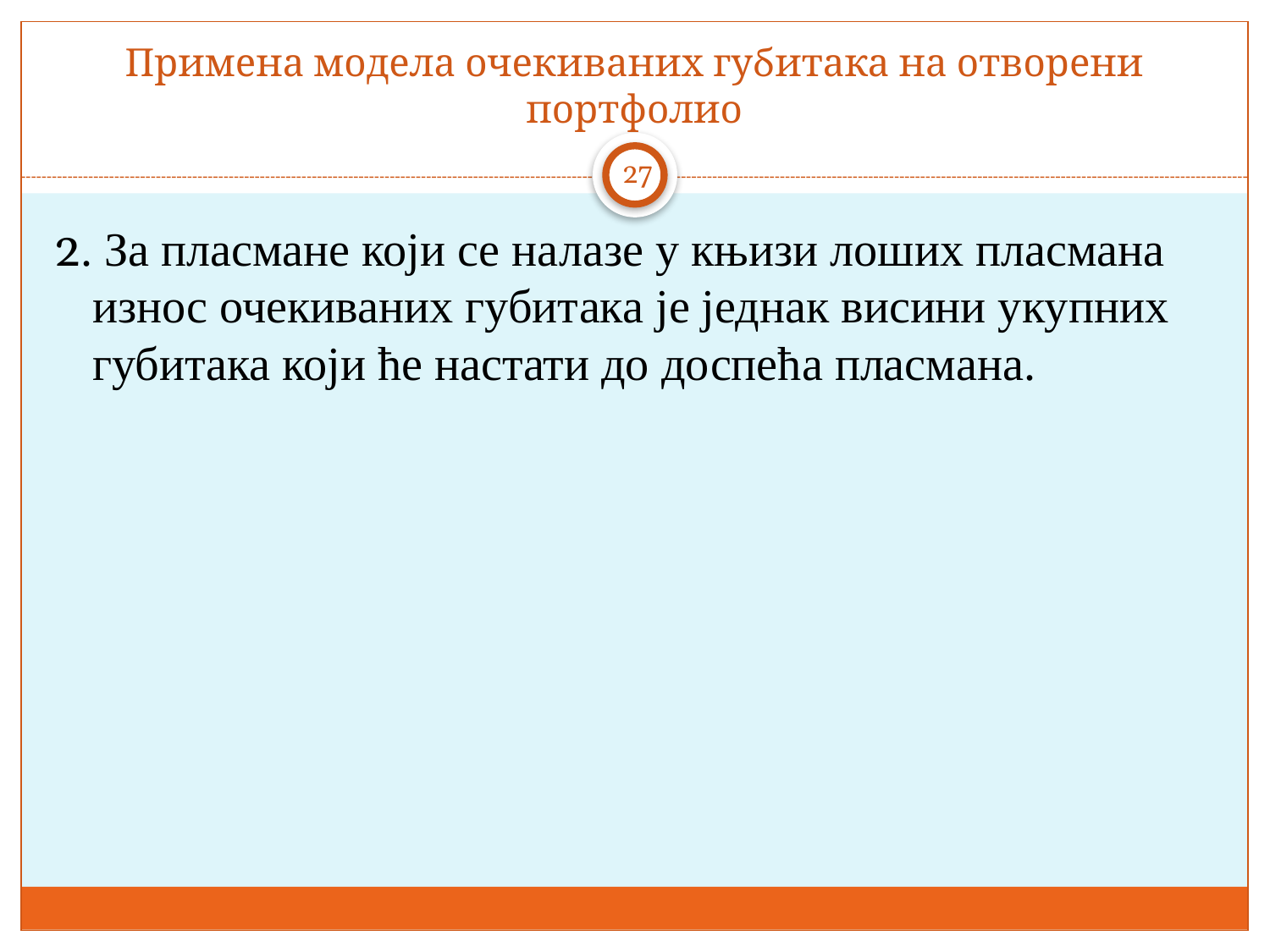

# Примена модела очекиваних губитака на отворени портфолио
27
2. За пласмане који се налазе у књизи лоших пласмана   износ очекиваних губитака је једнак висини укупних губитака који ће настати до доспећа пласмана.